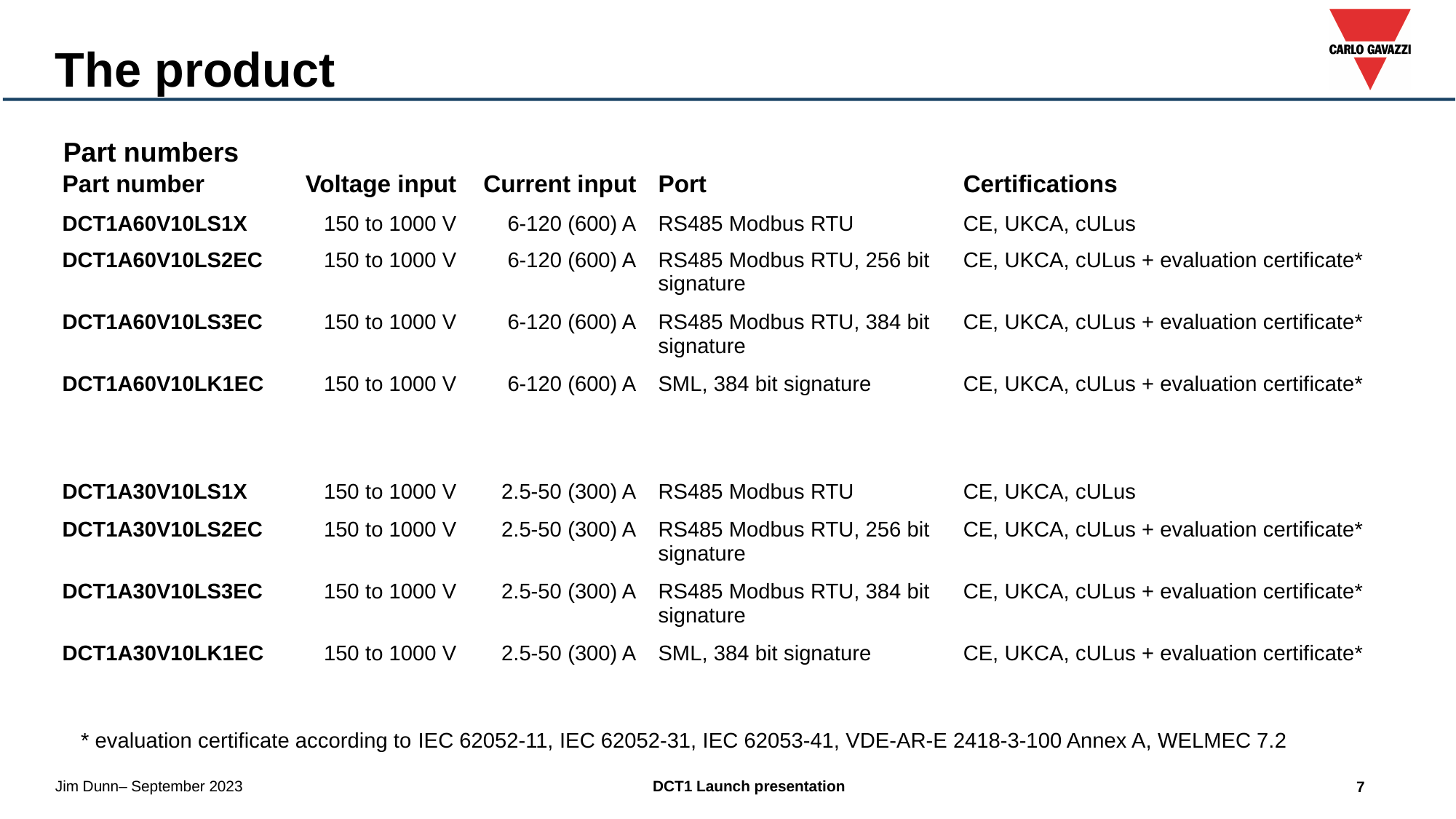

The product
Part numbers
| Part number | Voltage input | Current input | Port | Certifications |
| --- | --- | --- | --- | --- |
| DCT1A60V10LS1X | 150 to 1000 V | 6-120 (600) A | RS485 Modbus RTU | CE, UKCA, cULus |
| DCT1A60V10LS2EC | 150 to 1000 V | 6-120 (600) A | RS485 Modbus RTU, 256 bit signature | CE, UKCA, cULus + evaluation certificate\* |
| DCT1A60V10LS3EC | 150 to 1000 V | 6-120 (600) A | RS485 Modbus RTU, 384 bit signature | CE, UKCA, cULus + evaluation certificate\* |
| DCT1A60V10LK1EC | 150 to 1000 V | 6-120 (600) A | SML, 384 bit signature | CE, UKCA, cULus + evaluation certificate\* |
| DCT1A30V10LS1X | 150 to 1000 V | 2.5-50 (300) A | RS485 Modbus RTU | CE, UKCA, cULus |
| DCT1A30V10LS2EC | 150 to 1000 V | 2.5-50 (300) A | RS485 Modbus RTU, 256 bit signature | CE, UKCA, cULus + evaluation certificate\* |
| DCT1A30V10LS3EC | 150 to 1000 V | 2.5-50 (300) A | RS485 Modbus RTU, 384 bit signature | CE, UKCA, cULus + evaluation certificate\* |
| DCT1A30V10LK1EC | 150 to 1000 V | 2.5-50 (300) A | SML, 384 bit signature | CE, UKCA, cULus + evaluation certificate\* |
* evaluation certificate according to IEC 62052-11, IEC 62052-31, IEC 62053-41, VDE-AR-E 2418-3-100 Annex A, WELMEC 7.2